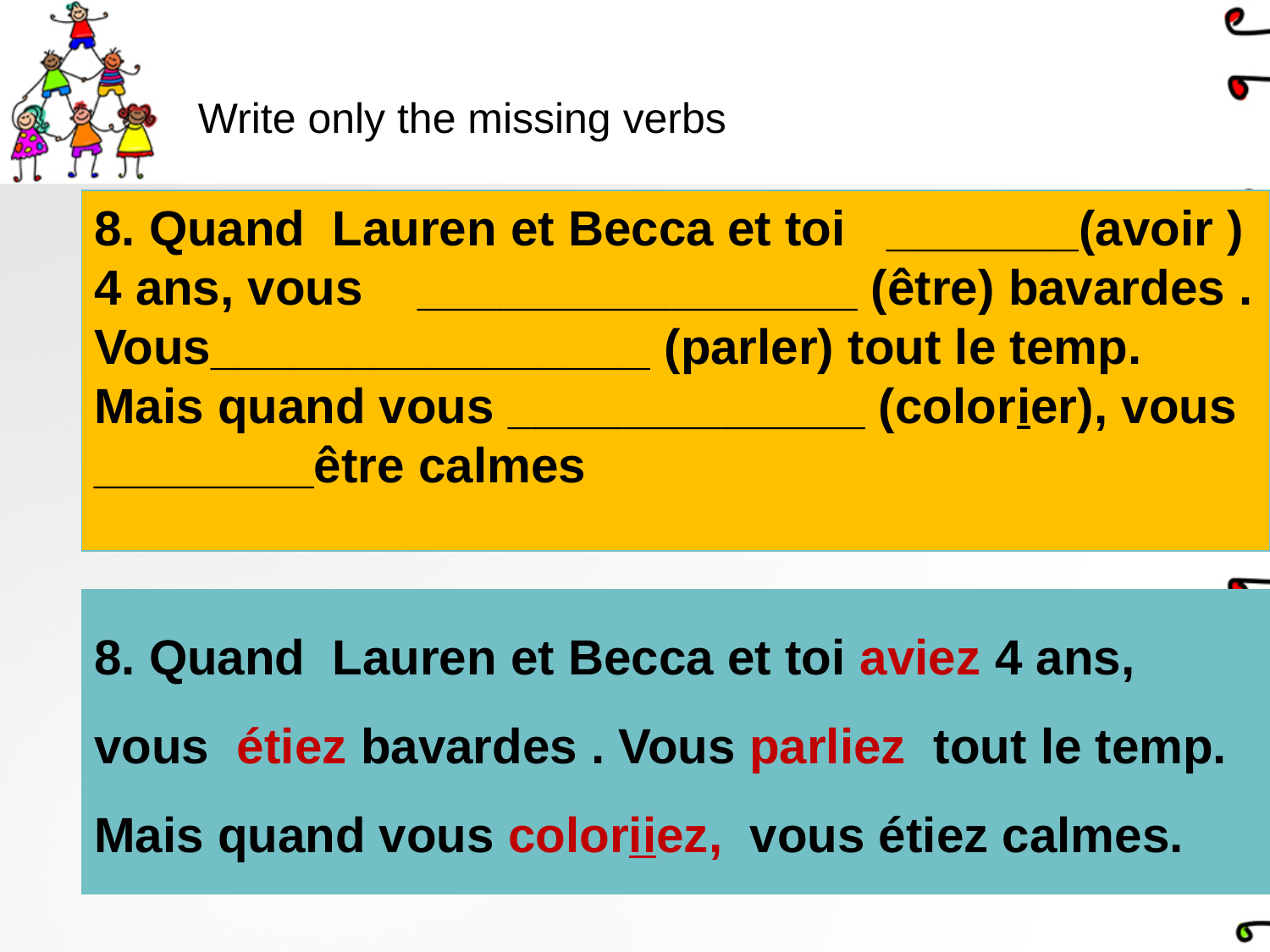

# Write only the missing verbs
8. Quand  Lauren et Becca et toi   _______(avoir ) 4 ans, vous    ________________ (être) bavardes . Vous________________ (parler) tout le temp.  Mais quand vous _____________ (colorier), vous ________être calmes
8. Quand  Lauren et Becca et toi aviez 4 ans, vous  étiez bavardes . Vous parliez  tout le temp.  Mais quand vous coloriiez,  vous étiez calmes.